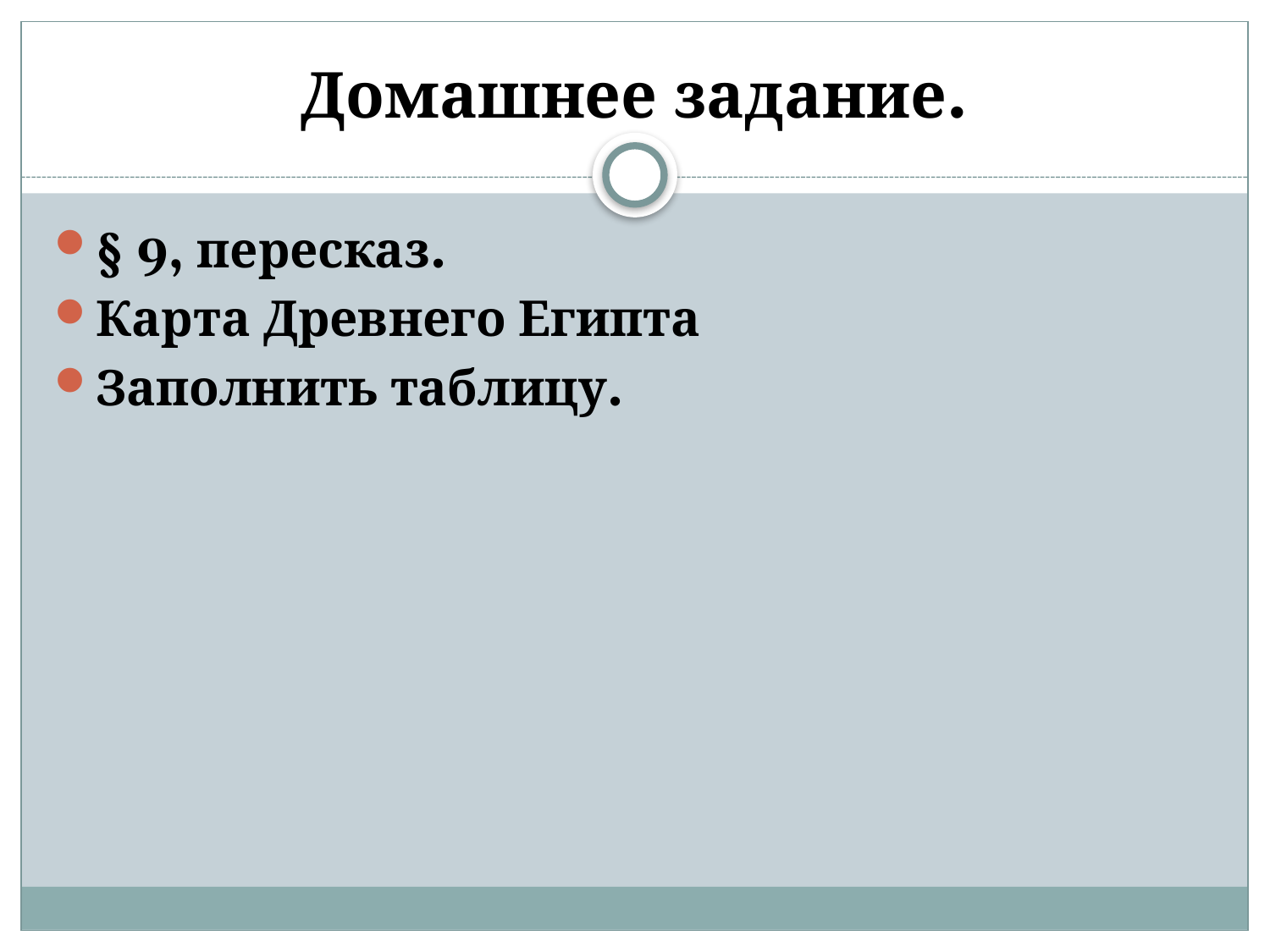

# Домашнее задание.
§ 9, пересказ.
Карта Древнего Египта
Заполнить таблицу.